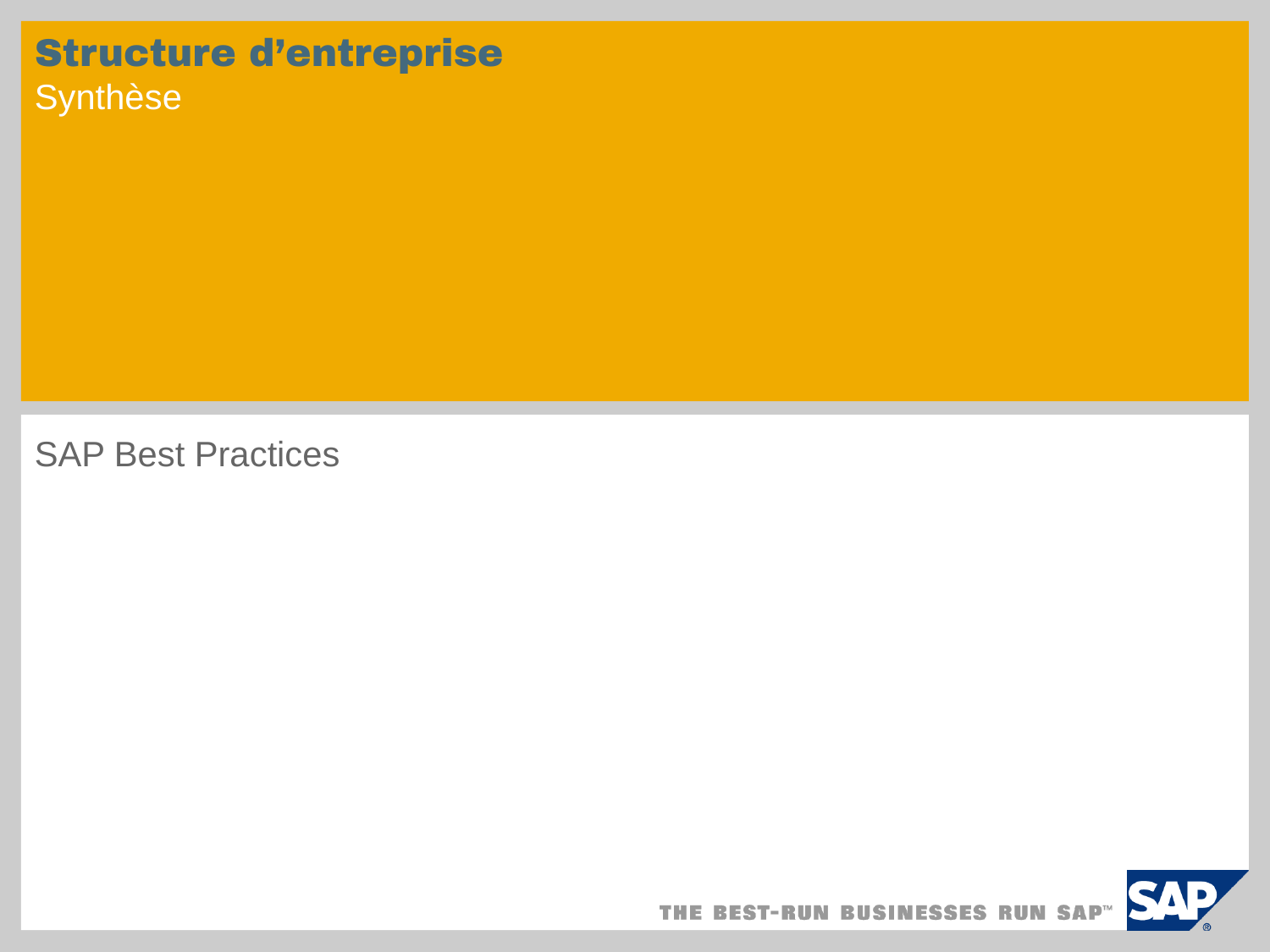

# Structure d’entreprise Synthèse
SAP Best Practices